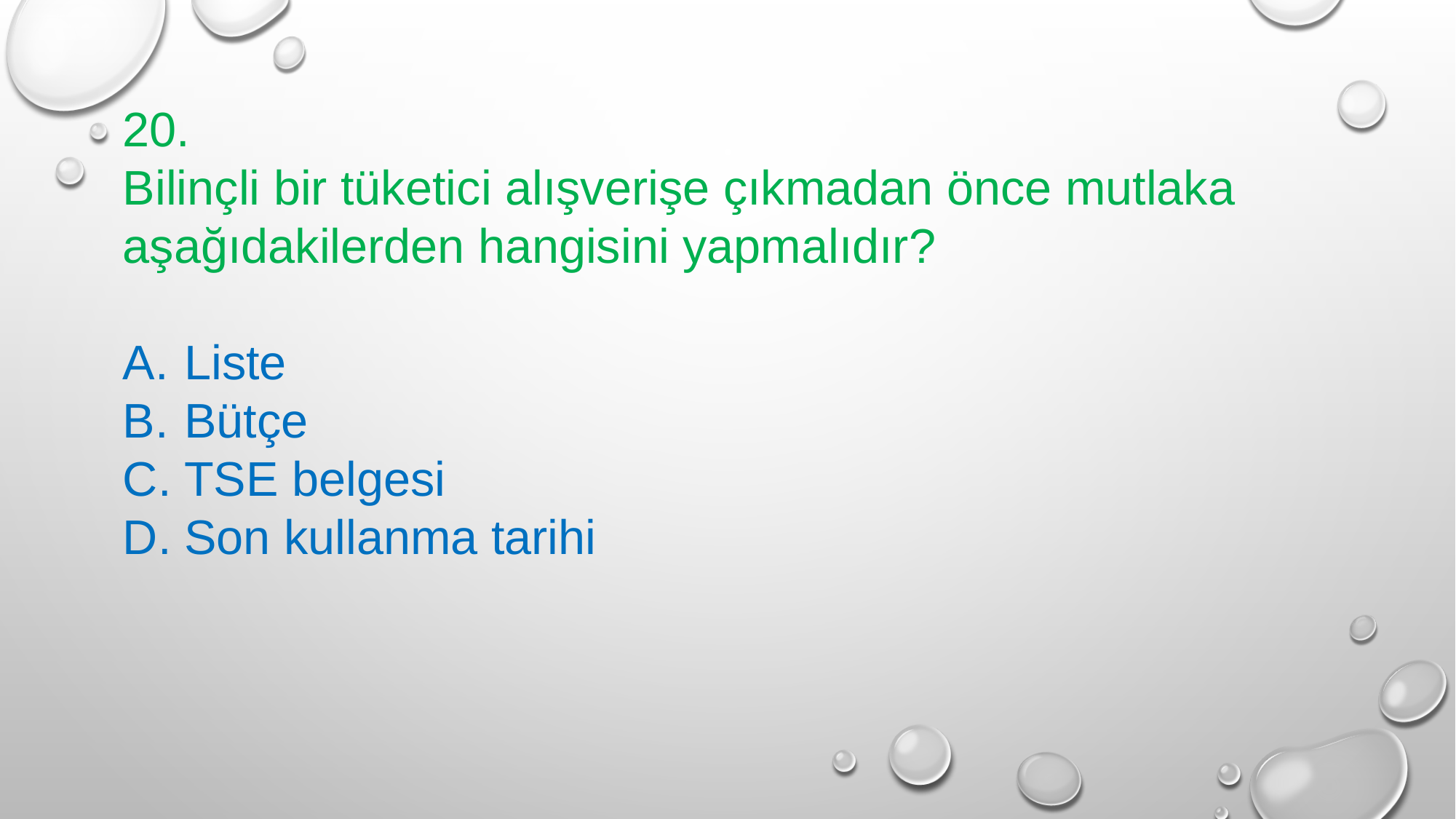

20.
Bilinçli bir tüketici alışverişe çıkmadan önce mutlaka aşağıdakilerden hangisini yapmalıdır?

Liste
Bütçe
TSE belgesi
Son kullanma tarihi